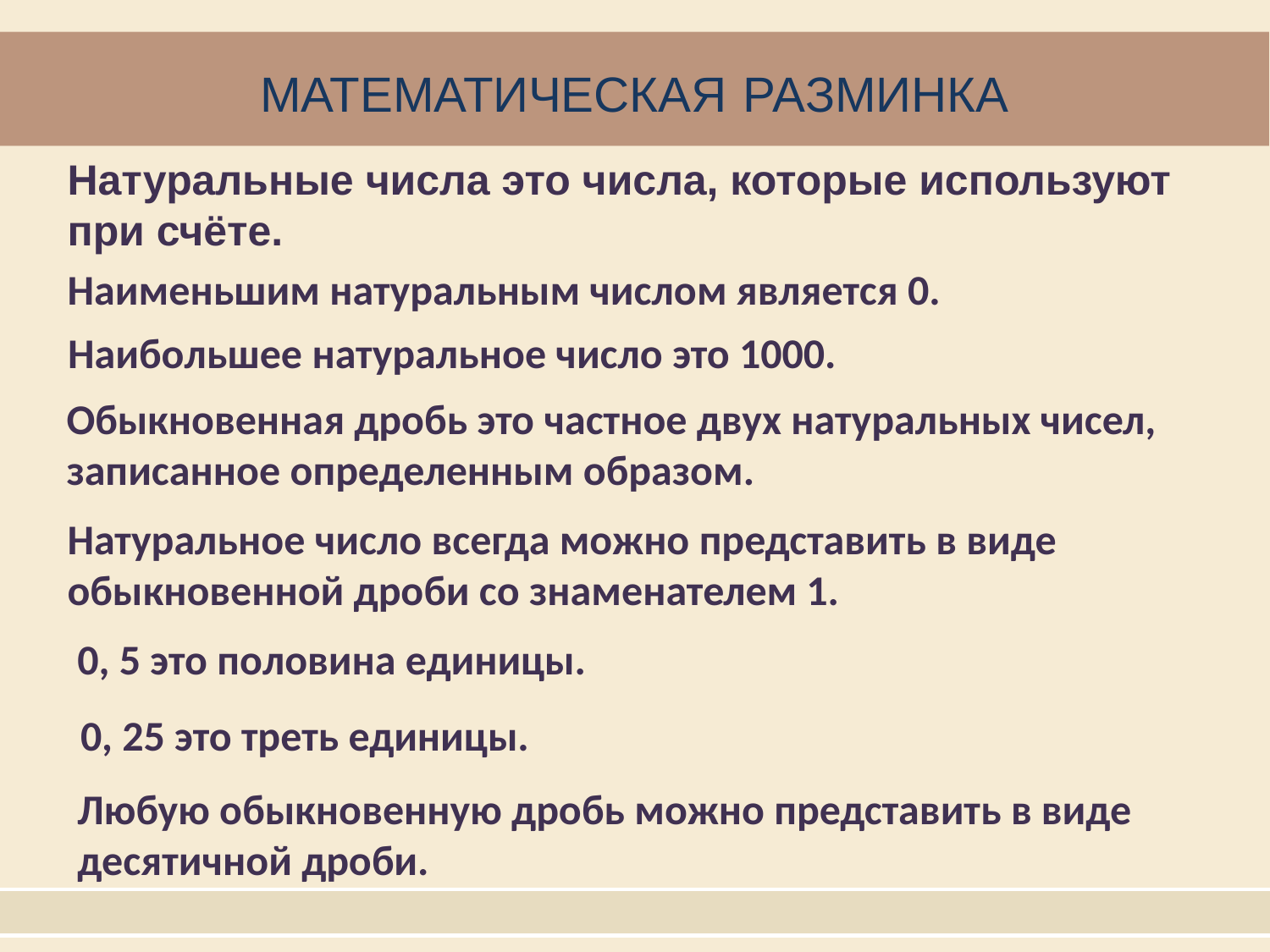

МАТЕМАТИЧЕСКАЯ РАЗМИНКА
Натуральные числа это числа, которые используют  при счёте.
Наименьшим натуральным числом является 0.
Наибольшее натуральное число это 1000.
Обыкновенная дробь это частное двух натуральных чисел, записанное определенным образом.
Натуральное число всегда можно представить в виде обыкновенной дроби со знаменателем 1.
0, 5 это половина единицы.
0, 25 это треть единицы.
Любую обыкновенную дробь можно представить в виде десятичной дроби.